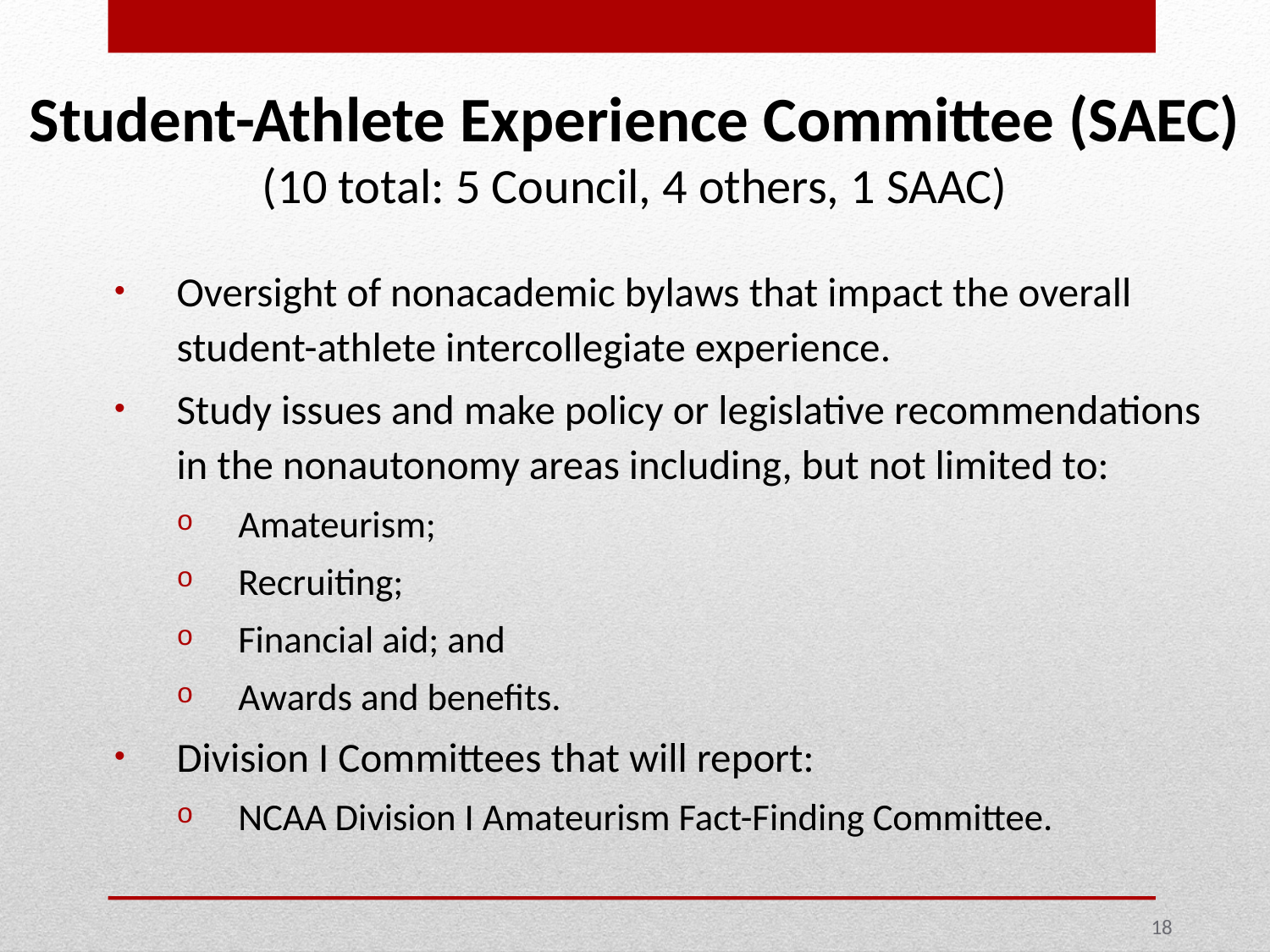

Student-Athlete Experience Committee (SAEC)
(10 total: 5 Council, 4 others, 1 SAAC)
Oversight of nonacademic bylaws that impact the overall student-athlete intercollegiate experience.
Study issues and make policy or legislative recommendations in the nonautonomy areas including, but not limited to:
Amateurism;
Recruiting;
Financial aid; and
Awards and benefits.
Division I Committees that will report:
NCAA Division I Amateurism Fact-Finding Committee.
18